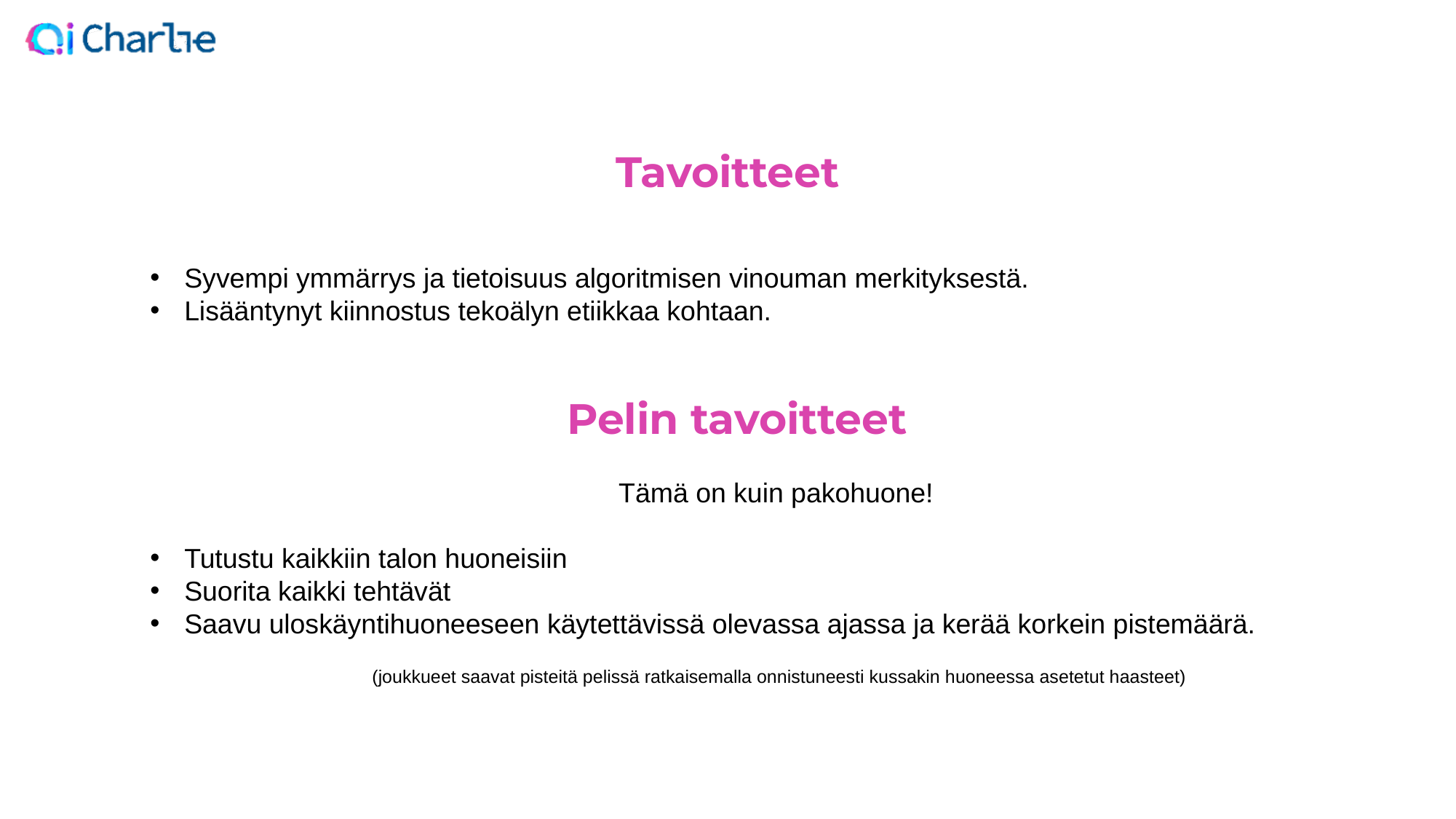

Tavoitteet

Syvempi ymmärrys ja tietoisuus algoritmisen vinouman merkityksestä.
Lisääntynyt kiinnostus tekoälyn etiikkaa kohtaan.

Pelin tavoitteet

Tämä on kuin pakohuone!

Tutustu kaikkiin talon huoneisiin
Suorita kaikki tehtävät
Saavu uloskäyntihuoneeseen käytettävissä olevassa ajassa ja kerää korkein pistemäärä.

(joukkueet saavat pisteitä pelissä ratkaisemalla onnistuneesti kussakin huoneessa asetetut haasteet)